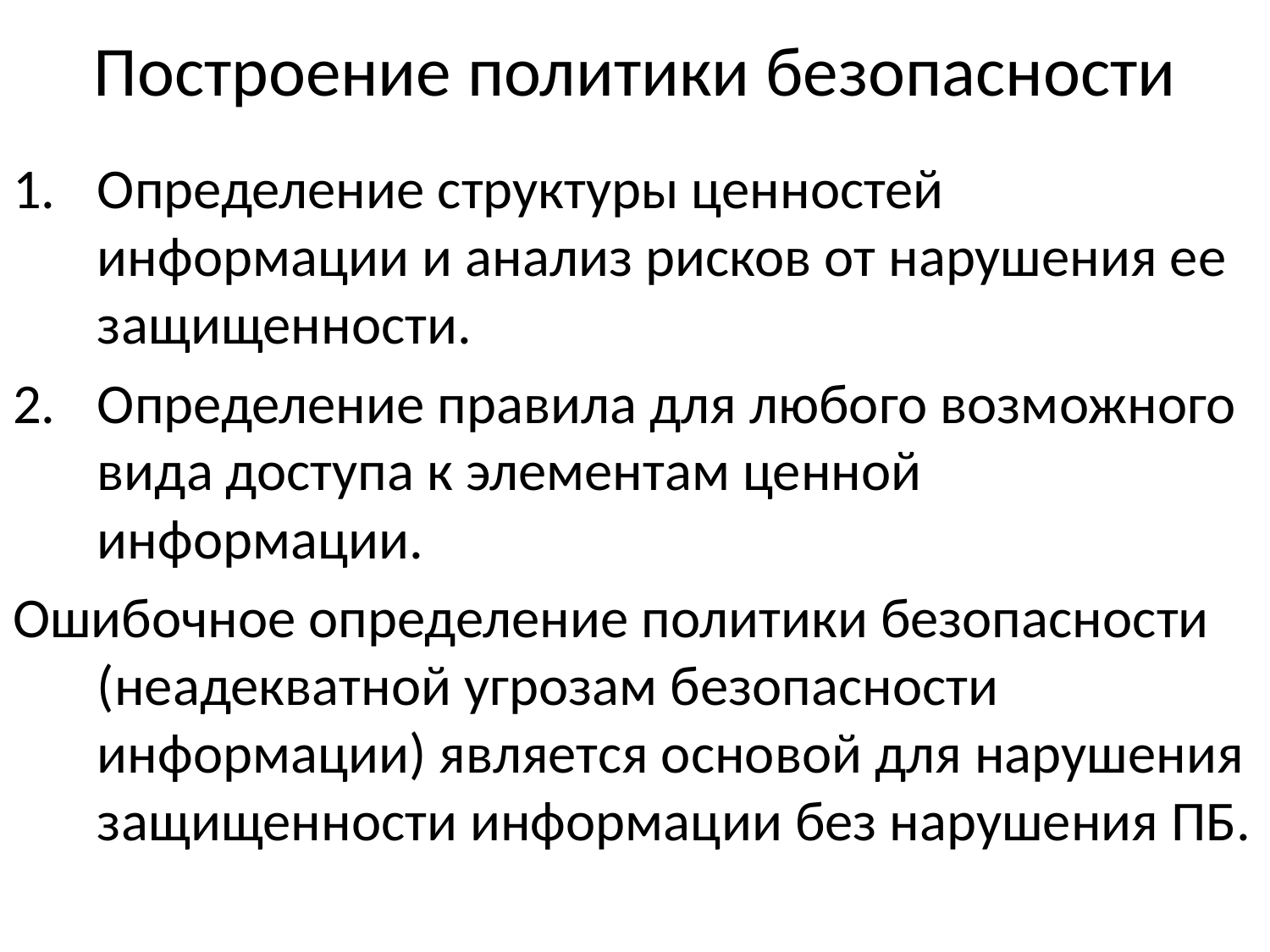

# Построение политики безопасности
Определение структуры ценностей информации и анализ рисков от нарушения ее защищенности.
Определение правила для любого возможного вида доступа к элементам ценной информации.
Ошибочное определение политики безопасности (неадекватной угрозам безопасности информации) является основой для нарушения защищенности информации без нарушения ПБ.